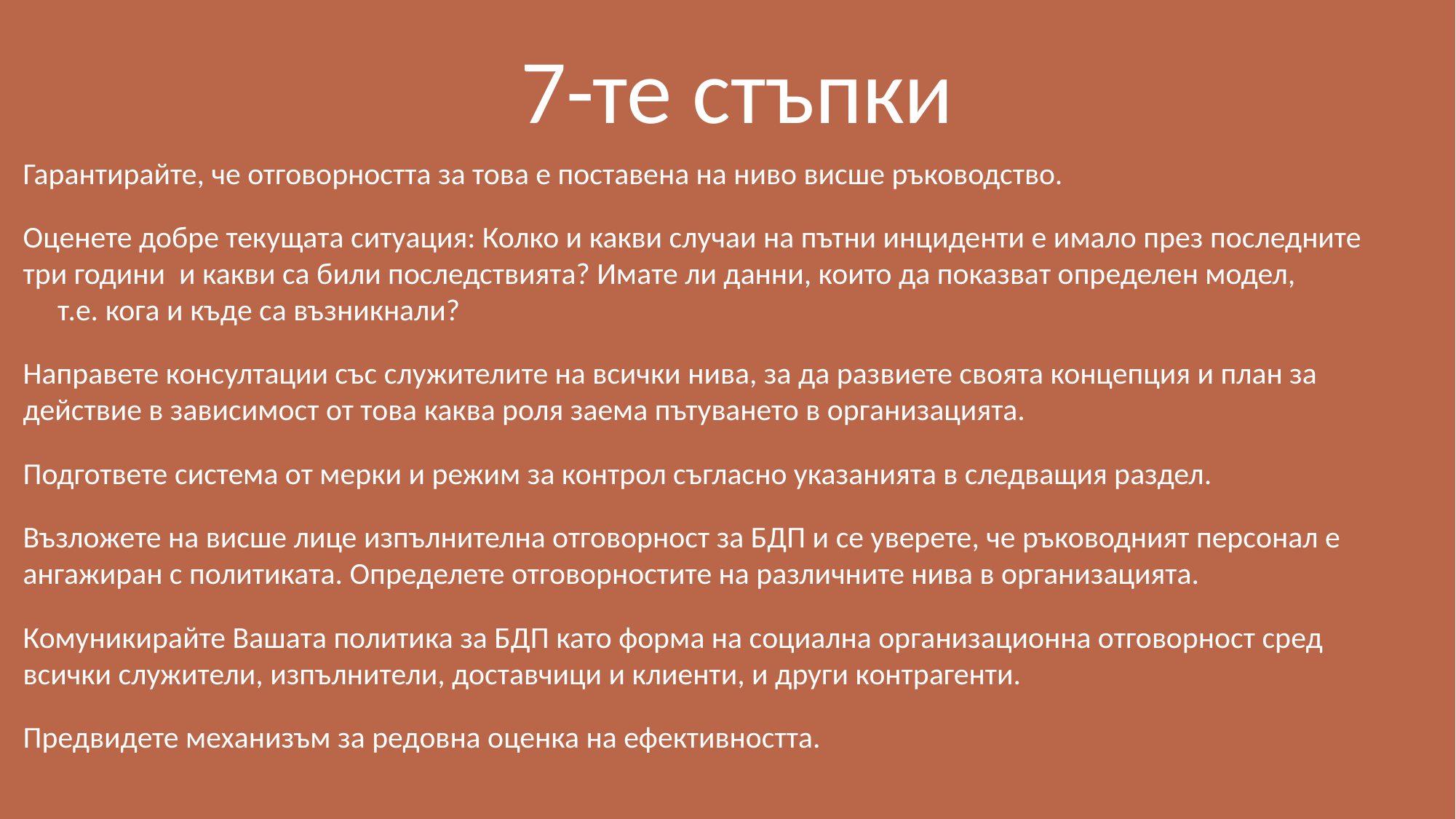

# 7-те стъпки
Гарантирайте, че отговорността за това е поставена на ниво висше ръководство.

Оценете добре текущата ситуация: Колко и какви случаи на пътни инциденти е имало през последните три години  и какви са били последствията? Имате ли данни, които да показват определен модел,                     т.е. кога и къде са възникнали?

Направете консултации със служителите на всички нива, за да развиете своята концепция и план за действие в зависимост от това каква роля заема пътуването в организацията.

Подгответе система от мерки и режим за контрол съгласно указанията в следващия раздел.

Възложете на висше лице изпълнителна отговорност за БДП и се уверете, че ръководният персонал е ангажиран с политиката. Определете отговорностите на различните нива в организацията.

Комуникирайте Вашата политика за БДП като форма на социална организационна отговорност сред всички служители, изпълнители, доставчици и клиенти, и други контрагенти.

Предвидете механизъм за редовна оценка на ефективността.